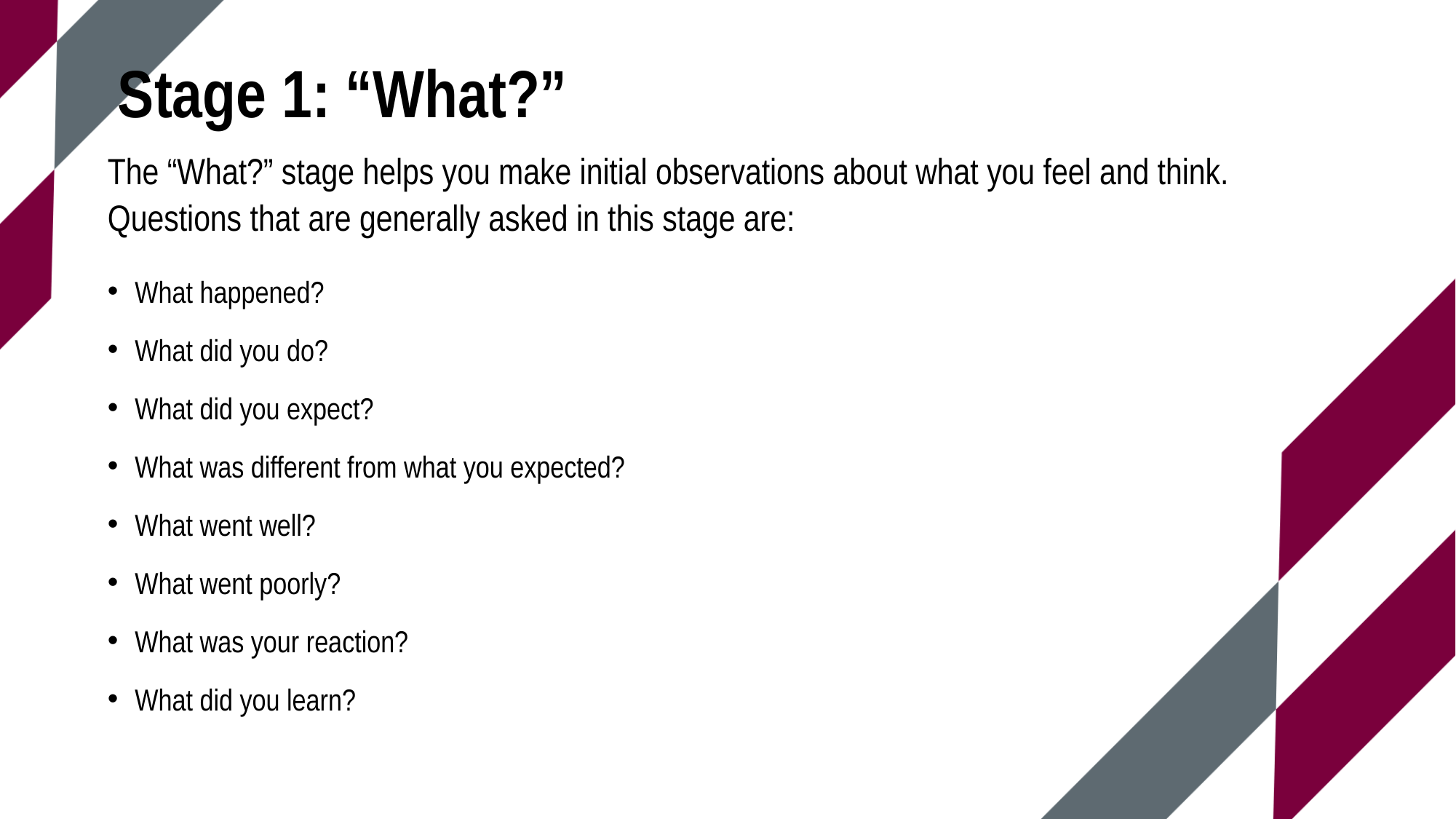

# Stage 1: “What?”
The “What?” stage helps you make initial observations about what you feel and think. Questions that are generally asked in this stage are:
What happened?
What did you do?
What did you expect?
What was different from what you expected?
What went well?
What went poorly?
What was your reaction?
What did you learn?